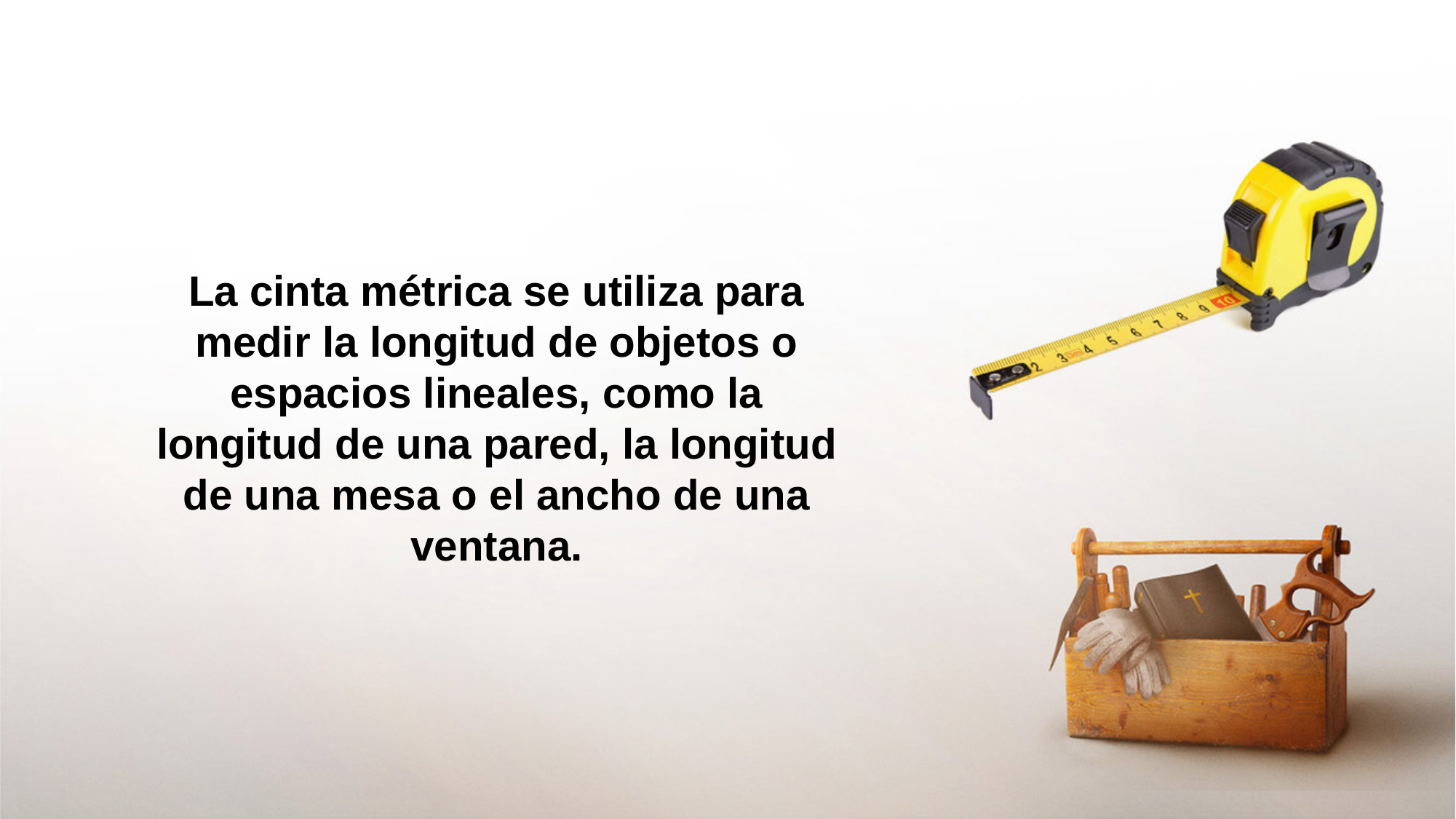

La cinta métrica se utiliza para medir la longitud de objetos o espacios lineales, como la longitud de una pared, la longitud de una mesa o el ancho de una ventana.